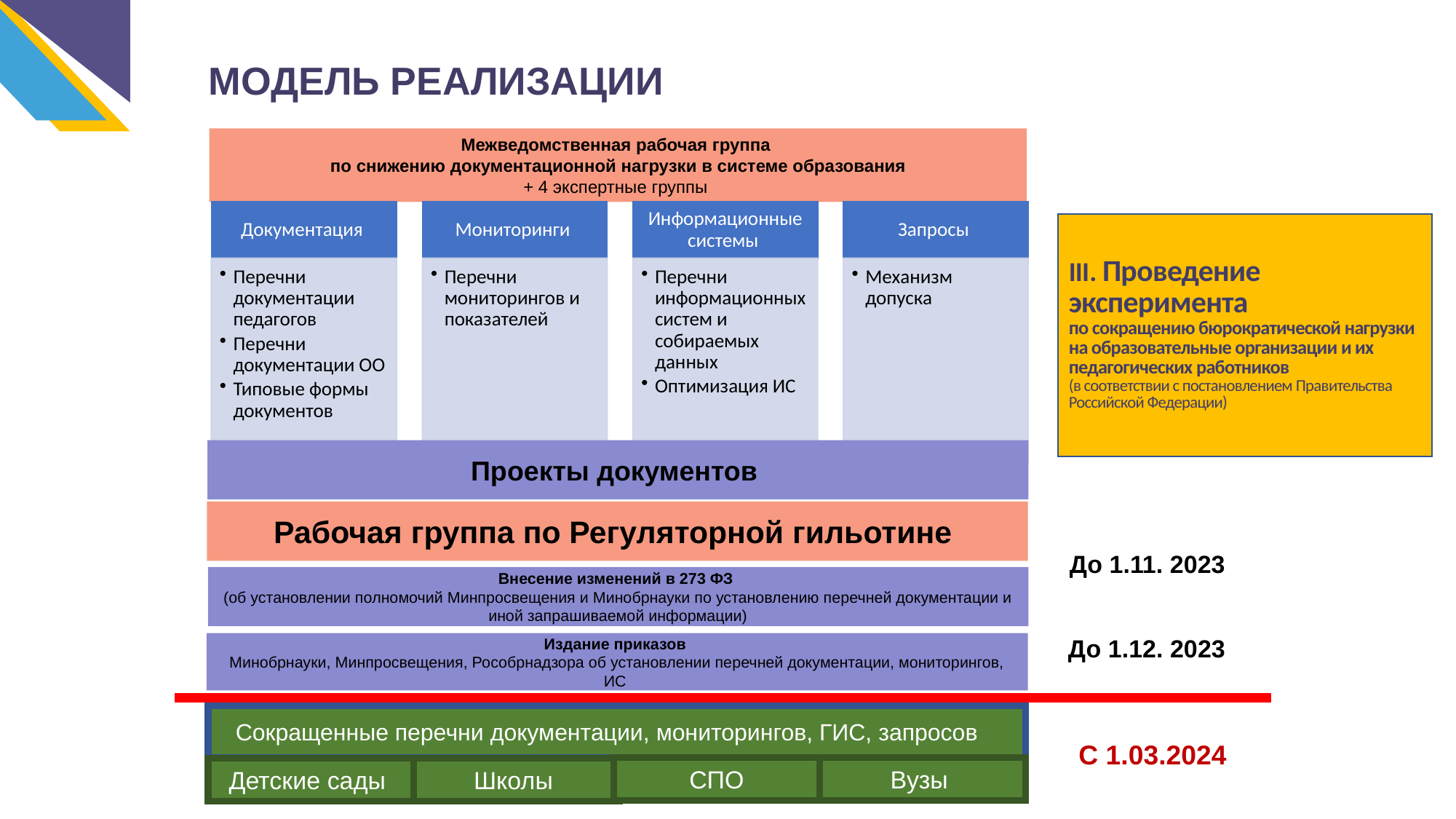

МОДЕЛЬ РЕАЛИЗАЦИИ
Межведомственная рабочая группа
по снижению документационной нагрузки в системе образования
+ 4 экспертные группы
Документация
Перечни документации педагогов
Перечни документации ОО
Типовые формы документов
Мониторинги
Перечни мониторингов и показателей
Информационные системы
Перечни информационных систем и собираемых данных
Оптимизация ИС
Запросы
Механизм допуска
III. Проведение эксперимента
по сокращению бюрократической нагрузки на образовательные организации и их педагогических работников
(в соответствии с постановлением Правительства Российской Федерации)
Проекты документов
Рабочая группа по Регуляторной гильотине
До 1.11. 2023
Внесение изменений в 273 ФЗ
(об установлении полномочий Минпросвещения и Минобрнауки по установлению перечней документации и иной запрашиваемой информации)
До 1.12. 2023
Издание приказов
Минобрнауки, Минпросвещения, Рособрнадзора об установлении перечней документации, мониторингов, ИС
Сокращенные перечни документации, мониторингов, ГИС, запросов
С 1.03.2024
СПО
Вузы
Детские сады
Школы